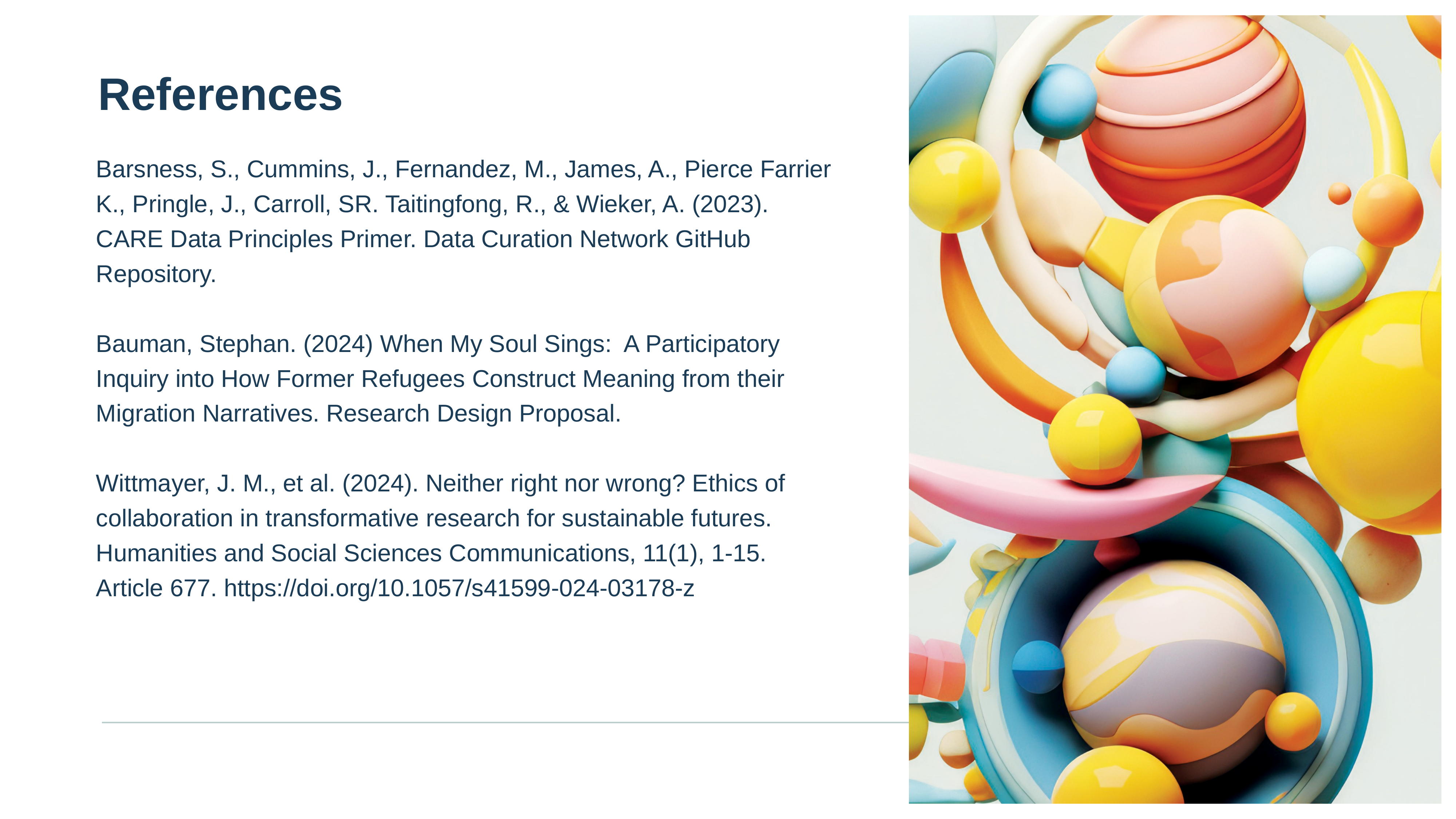

References
Barsness, S., Cummins, J., Fernandez, M., James, A., Pierce Farrier K., Pringle, J., Carroll, SR. Taitingfong, R., & Wieker, A. (2023). CARE Data Principles Primer. Data Curation Network GitHub Repository.​

Bauman, Stephan. (2024) When My Soul Sings:  A Participatory Inquiry into How Former Refugees​ Construct Meaning from their Migration Narratives. Research Design Proposal.​

Wittmayer, J. M., et al. (2024). Neither right nor wrong? Ethics of collaboration in transformative research for sustainable futures. Humanities and Social Sciences Communications, 11(1), 1-15. Article 677. https://doi.org/10.1057/s41599-024-03178-z ​

​

​

​